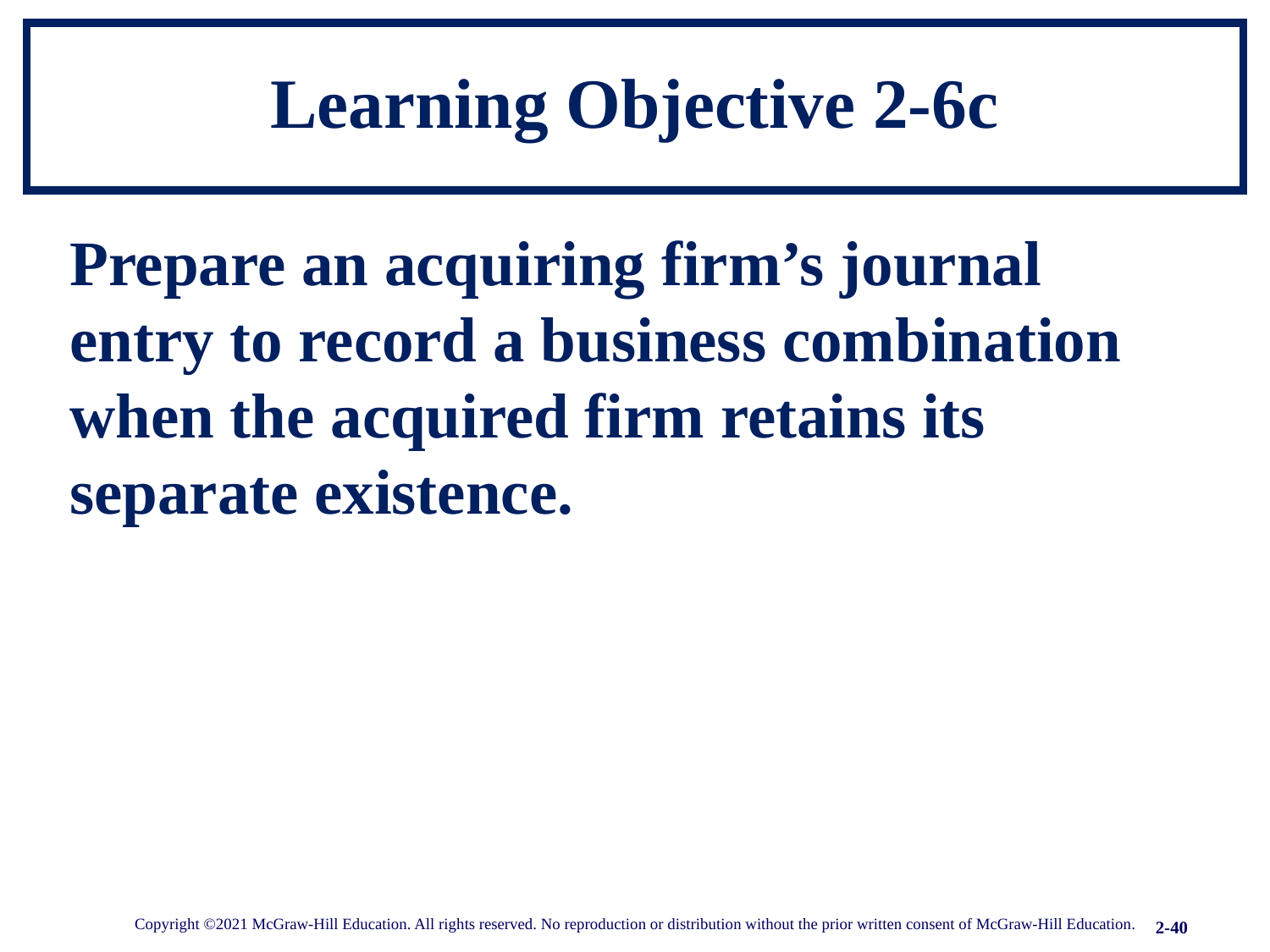

# Learning Objective 2-6c
Prepare an acquiring firm’s journal entry to record a business combination when the acquired firm retains its separate existence.
Copyright ©2021 McGraw-Hill Education. All rights reserved. No reproduction or distribution without the prior written consent of McGraw-Hill Education.
2-40